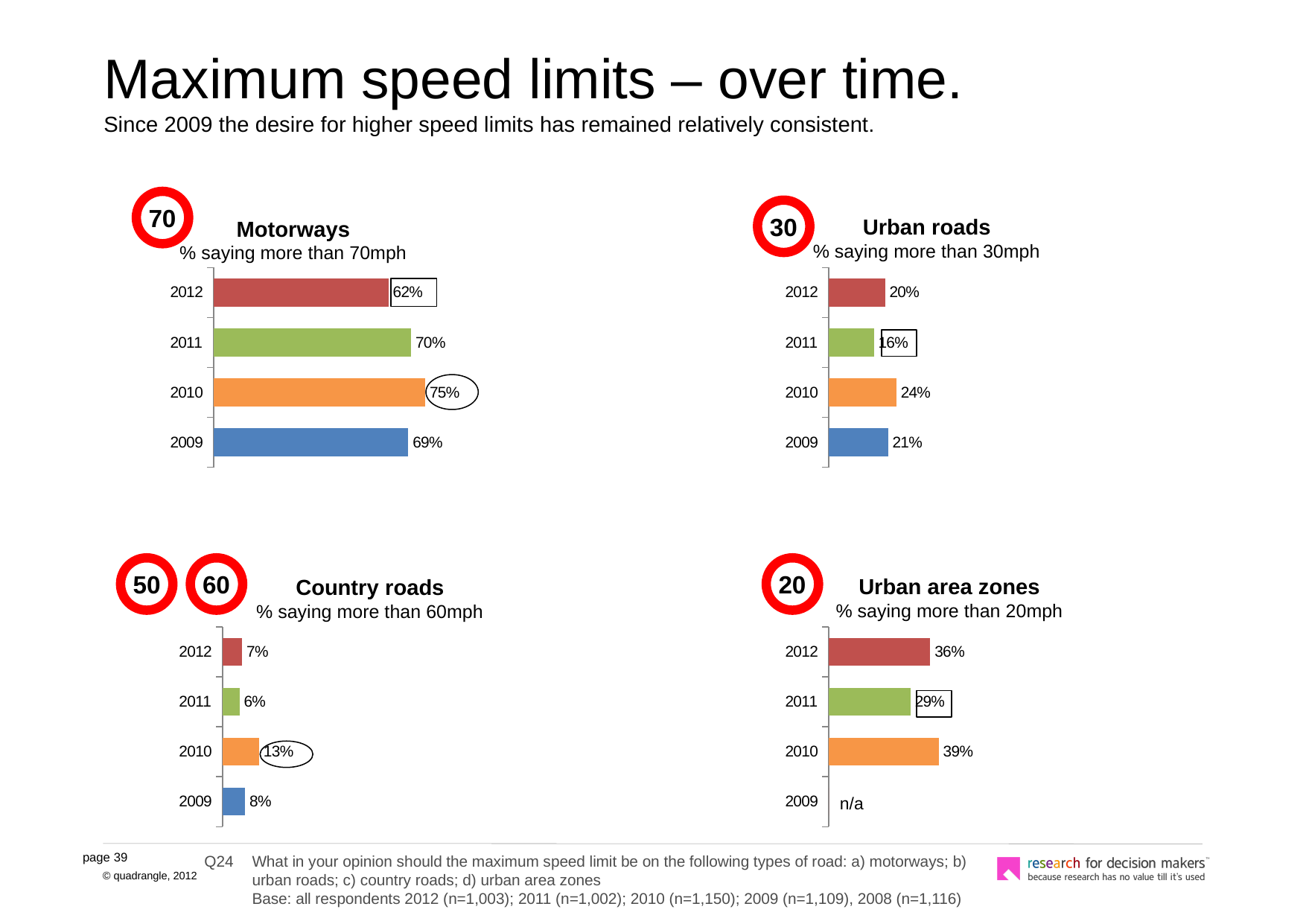

# Maximum speed limits – over time. Since 2009 the desire for higher speed limits has remained relatively consistent.
70
30
Urban roads
% saying more than 30mph

Motorways
% saying more than 70mph

### Chart

| Category |  |
|---|---|
| 2012 | 0.620000000000002 |
| 2011 | 0.7000000000000006 |
| 2010 | 0.7500000000000021 |
| 2009 | 0.6900000000000006 |

### Chart

| Category |  |
|---|---|
| 2012 | 0.2 |
| 2011 | 0.16 |
| 2010 | 0.2400000000000002 |
| 2009 | 0.21000000000000021 |

50
60
20
Urban area zones
% saying more than 20mph
Country roads
% saying more than 60mph

### Chart

| Category |  |
|---|---|
| 2012 | 0.07000000000000002 |
| 2011 | 0.06000000000000003 |
| 2010 | 0.13 |
| 2009 | 0.08000000000000004 |

### Chart

| Category |  |
|---|---|
| 2012 | 0.3600000000000003 |
| 2011 | 0.2900000000000003 |
| 2010 | 0.3900000000000011 |
| 2009 | 0.0 |

n/a

Q24	What in your opinion should the maximum speed limit be on the following types of road: a) motorways; b) urban roads; c) country roads; d) urban area zones
	Base: all respondents 2012 (n=1,003); 2011 (n=1,002); 2010 (n=1,150); 2009 (n=1,109), 2008 (n=1,116)